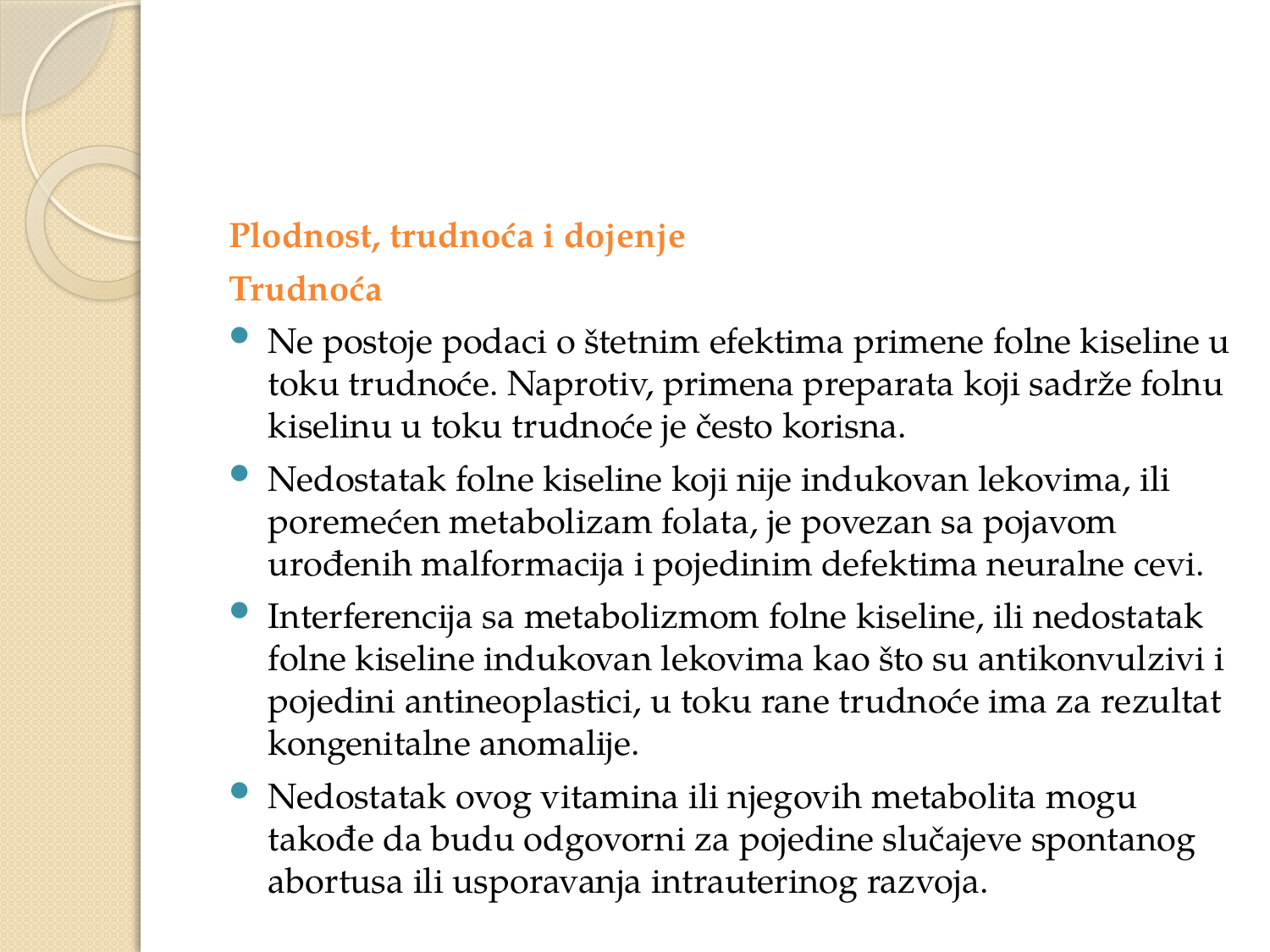

#
Plodnost, trudnoća i dojenje
Trudnoća
Ne postoje podaci o štetnim efektima primene folne kiseline u toku trudnoće. Naprotiv, primena preparata koji sadrže folnu kiselinu u toku trudnoće je često korisna.
Nedostatak folne kiseline koji nije indukovan lekovima, ili poremećen metabolizam folata, je povezan sa pojavom urođenih malformacija i pojedinim defektima neuralne cevi.
Interferencija sa metabolizmom folne kiseline, ili nedostatak folne kiseline indukovan lekovima kao što su antikonvulzivi i pojedini antineoplastici, u toku rane trudnoće ima za rezultat kongenitalne anomalije.
Nedostatak ovog vitamina ili njegovih metabolita mogu takođe da budu odgovorni za pojedine slučajeve spontanog abortusa ili usporavanja intrauterinog razvoja.